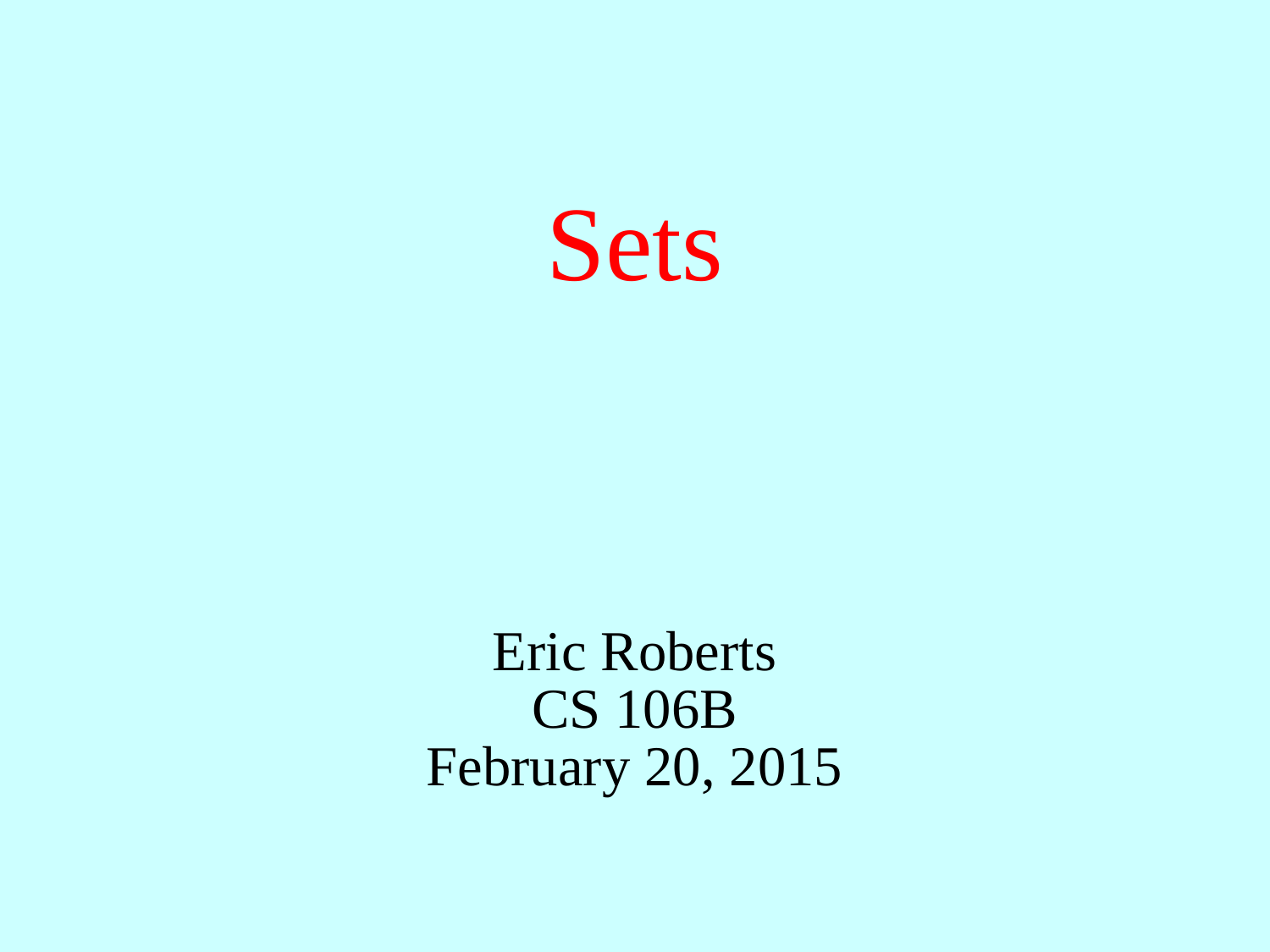

# Sets
Eric Roberts
CS 106B
February 20, 2015